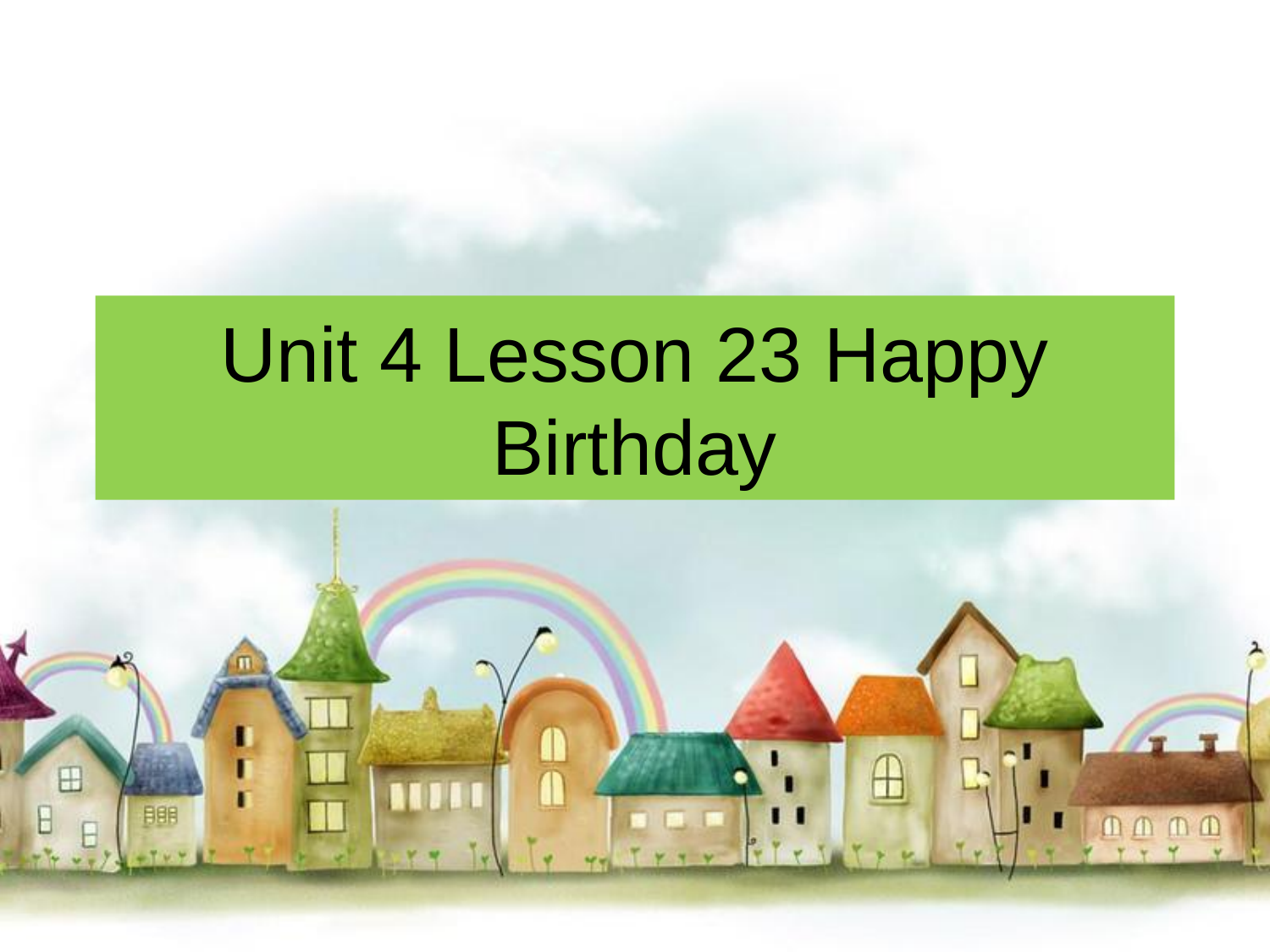

# Unit 4 Lesson 23 Happy Birthday